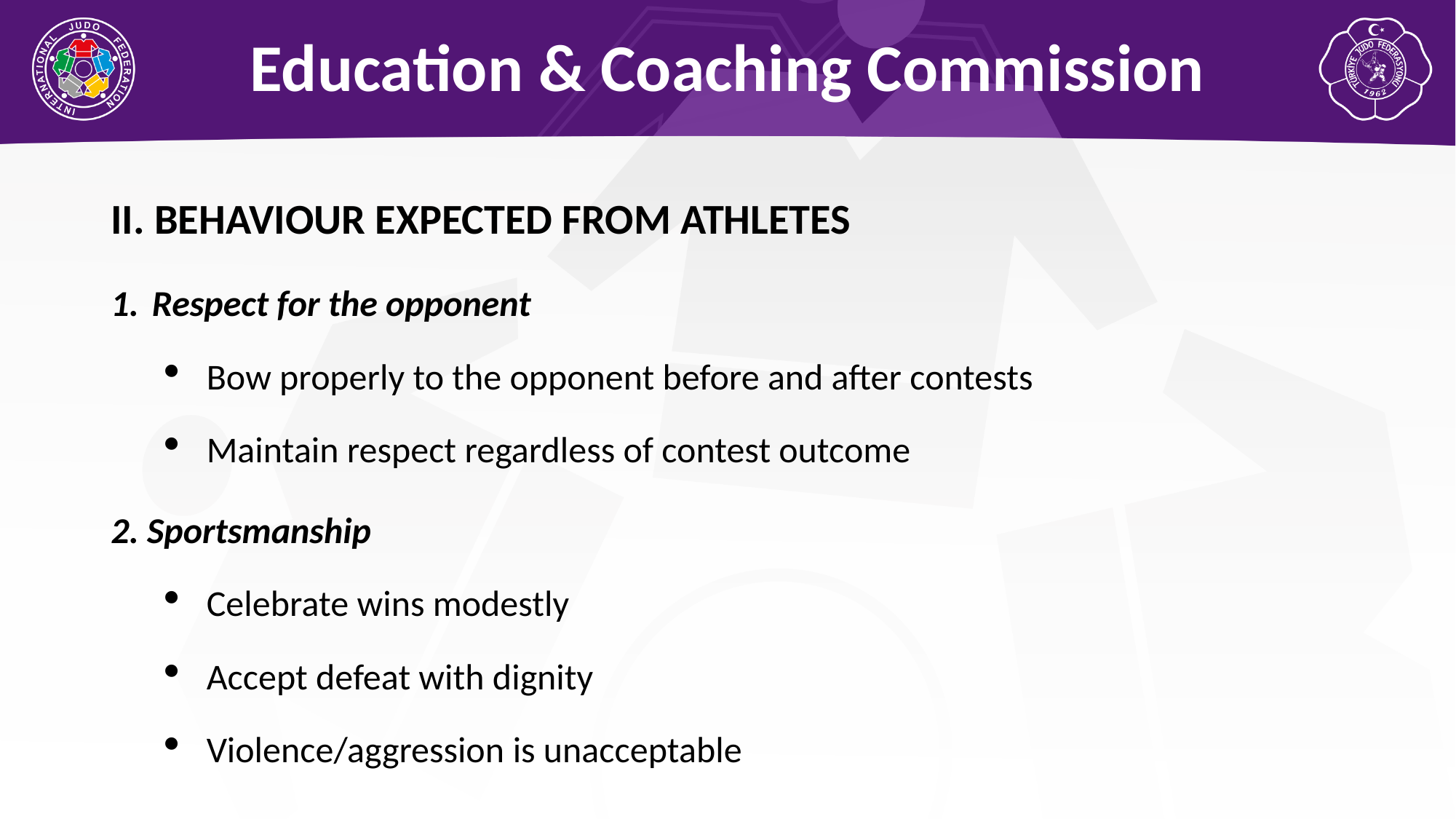

Education & Coaching Commission
II. BEHAVIOUR EXPECTED FROM ATHLETES
Respect for the opponent
Bow properly to the opponent before and after contests
Maintain respect regardless of contest outcome
2. Sportsmanship
Celebrate wins modestly
Accept defeat with dignity
Violence/aggression is unacceptable